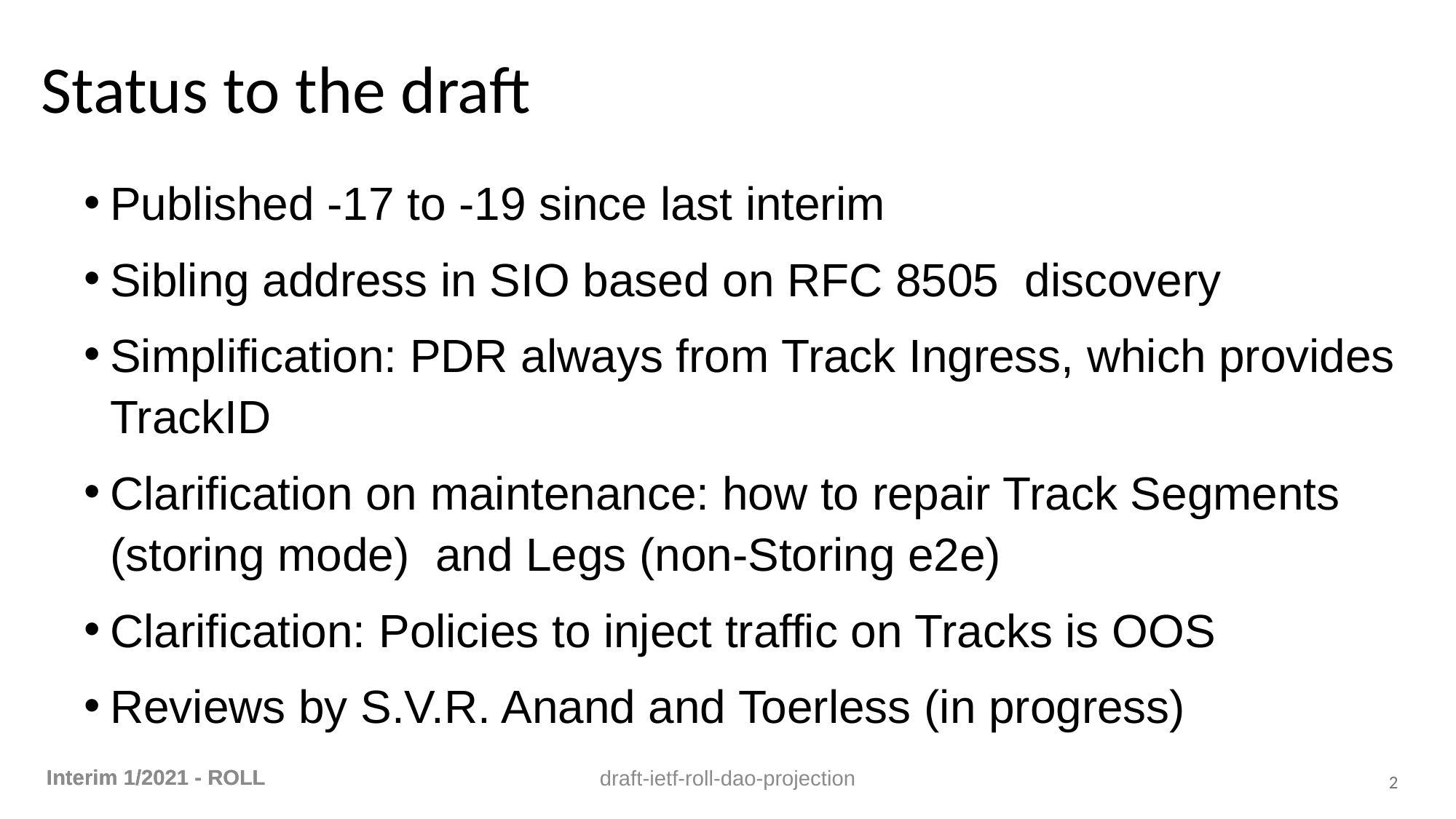

# Status to the draft
Published -17 to -19 since last interim
Sibling address in SIO based on RFC 8505  discovery
Simplification: PDR always from Track Ingress, which provides TrackID
Clarification on maintenance: how to repair Track Segments (storing mode)  and Legs (non-Storing e2e)
Clarification: Policies to inject traffic on Tracks is OOS
Reviews by S.V.R. Anand and Toerless (in progress)

Interim 1/2021 - ROLL